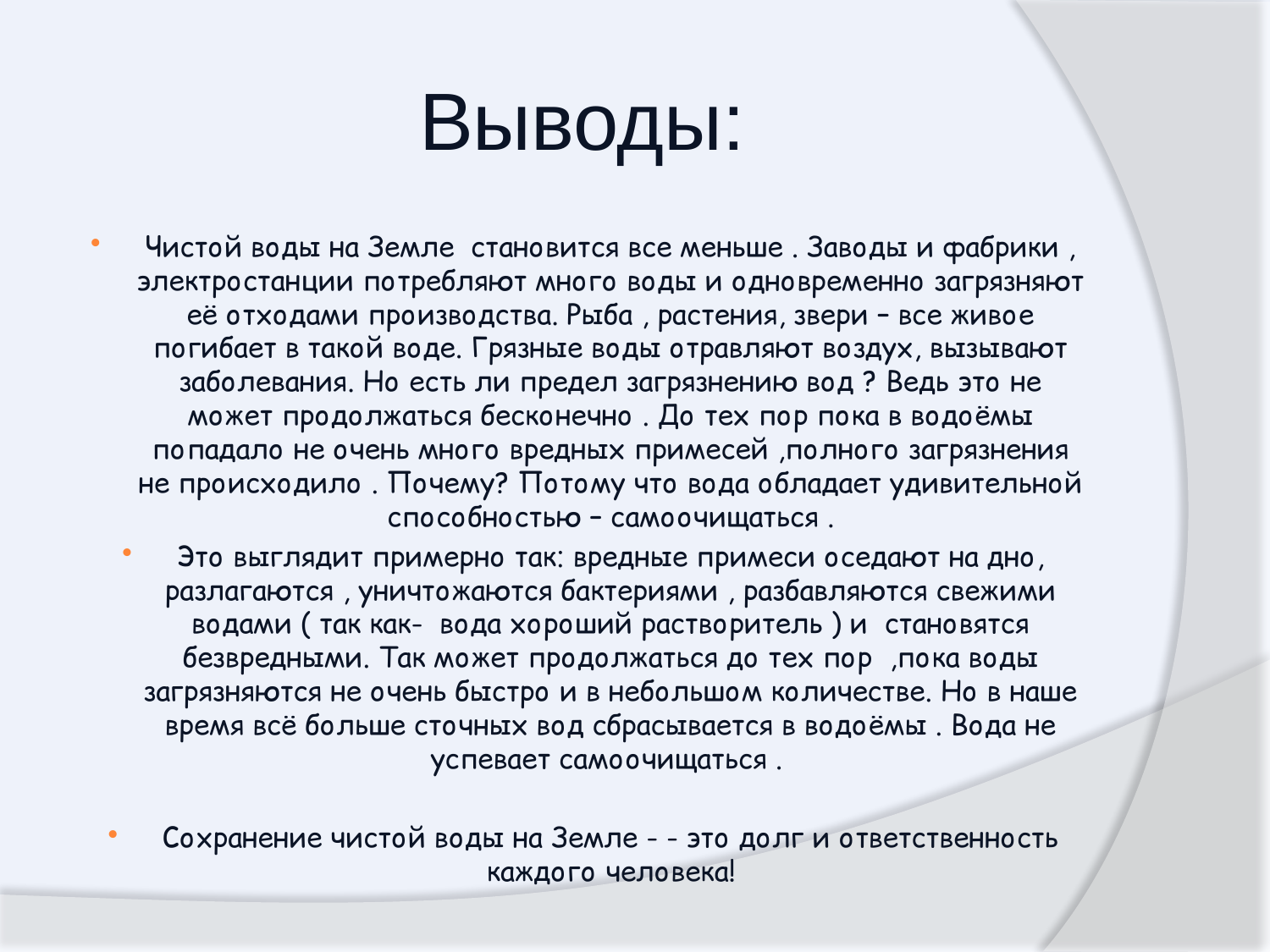

# Выводы:
Чистой воды на Земле  становится все меньше . Заводы и фабрики , электростанции потребляют много воды и одновременно загрязняют её отходами производства. Рыба , растения, звери – все живое погибает в такой воде. Грязные воды отравляют воздух, вызывают заболевания. Но есть ли предел загрязнению вод ? Ведь это не может продолжаться бесконечно . До тех пор пока в водоёмы попадало не очень много вредных примесей ,полного загрязнения не происходило . Почему? Потому что вода обладает удивительной способностью – самоочищаться .
Это выглядит примерно так: вредные примеси оседают на дно, разлагаются , уничтожаются бактериями , разбавляются свежими водами ( так как-  вода хороший растворитель ) и  становятся безвредными. Так может продолжаться до тех пор  ,пока воды загрязняются не очень быстро и в небольшом количестве. Но в наше время всё больше сточных вод сбрасывается в водоёмы . Вода не успевает самоочищаться .

Сохранение чистой воды на Земле - - это долг и ответственность каждого человека!